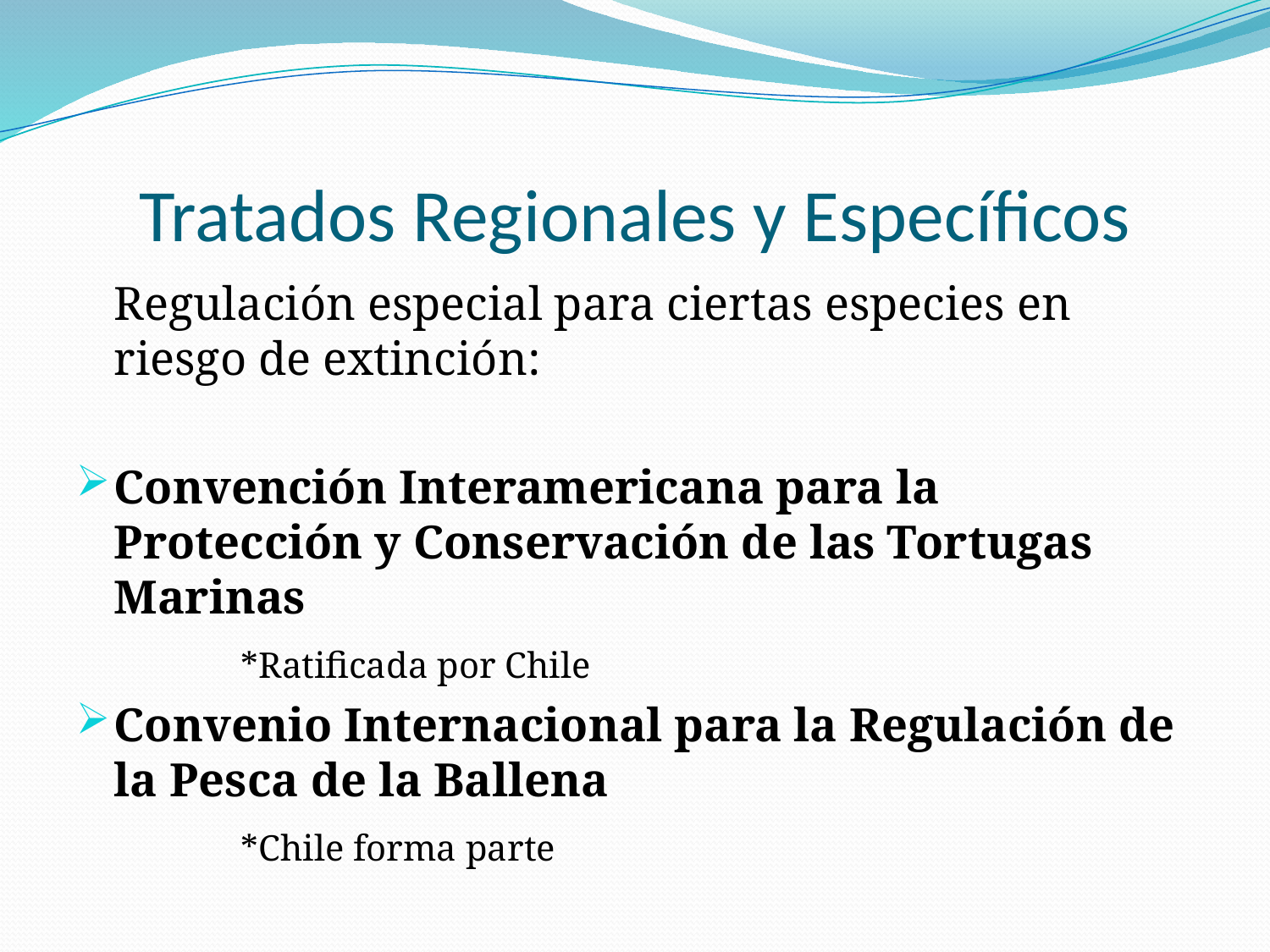

# Tratados Regionales y Específicos
	Regulación especial para ciertas especies en riesgo de extinción:

Convención Interamericana para la Protección y Conservación de las Tortugas Marinas
		*Ratificada por Chile
Convenio Internacional para la Regulación de la Pesca de la Ballena
		*Chile forma parte